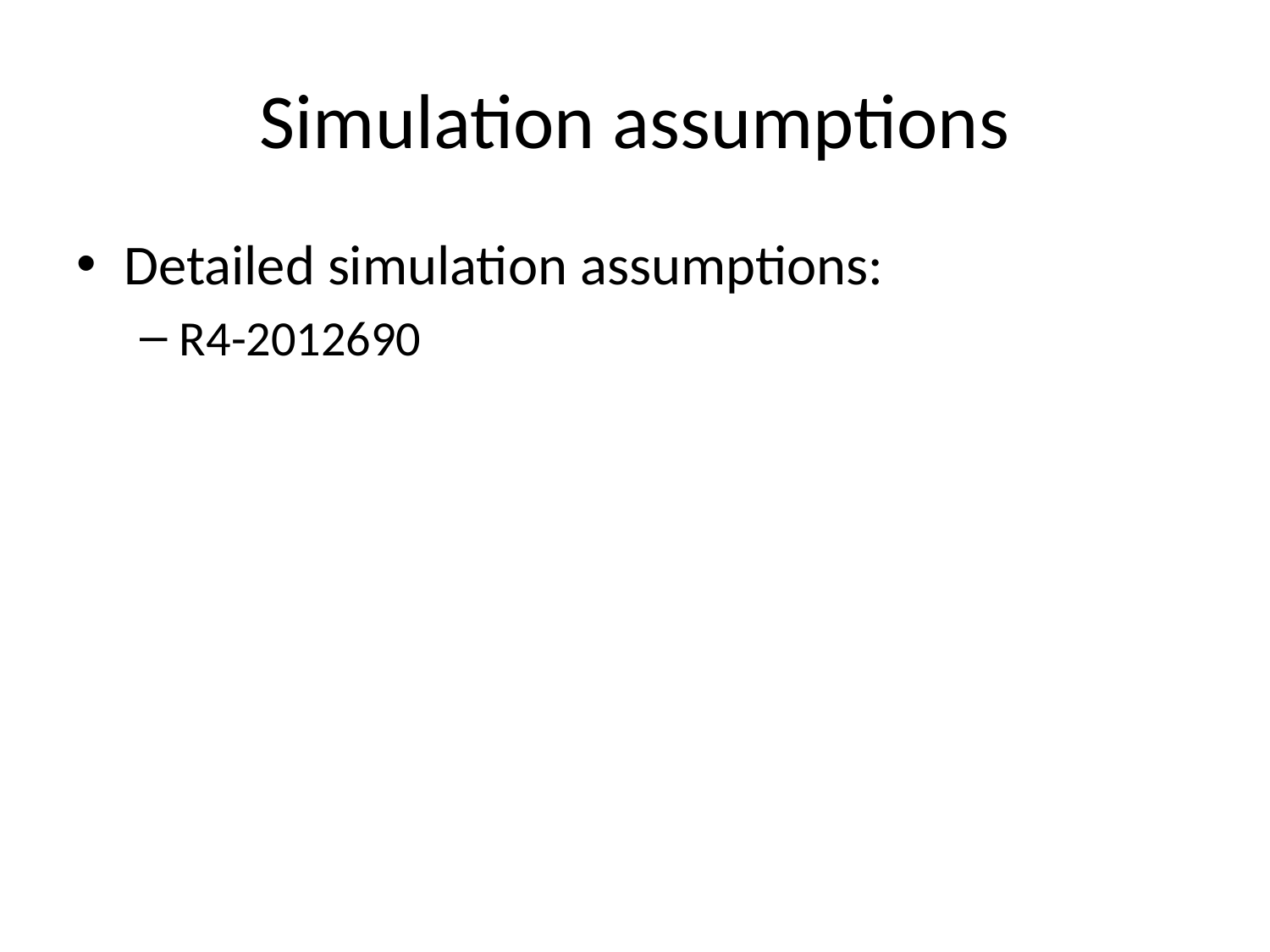

# Simulation assumptions
Detailed simulation assumptions:
R4-2012690